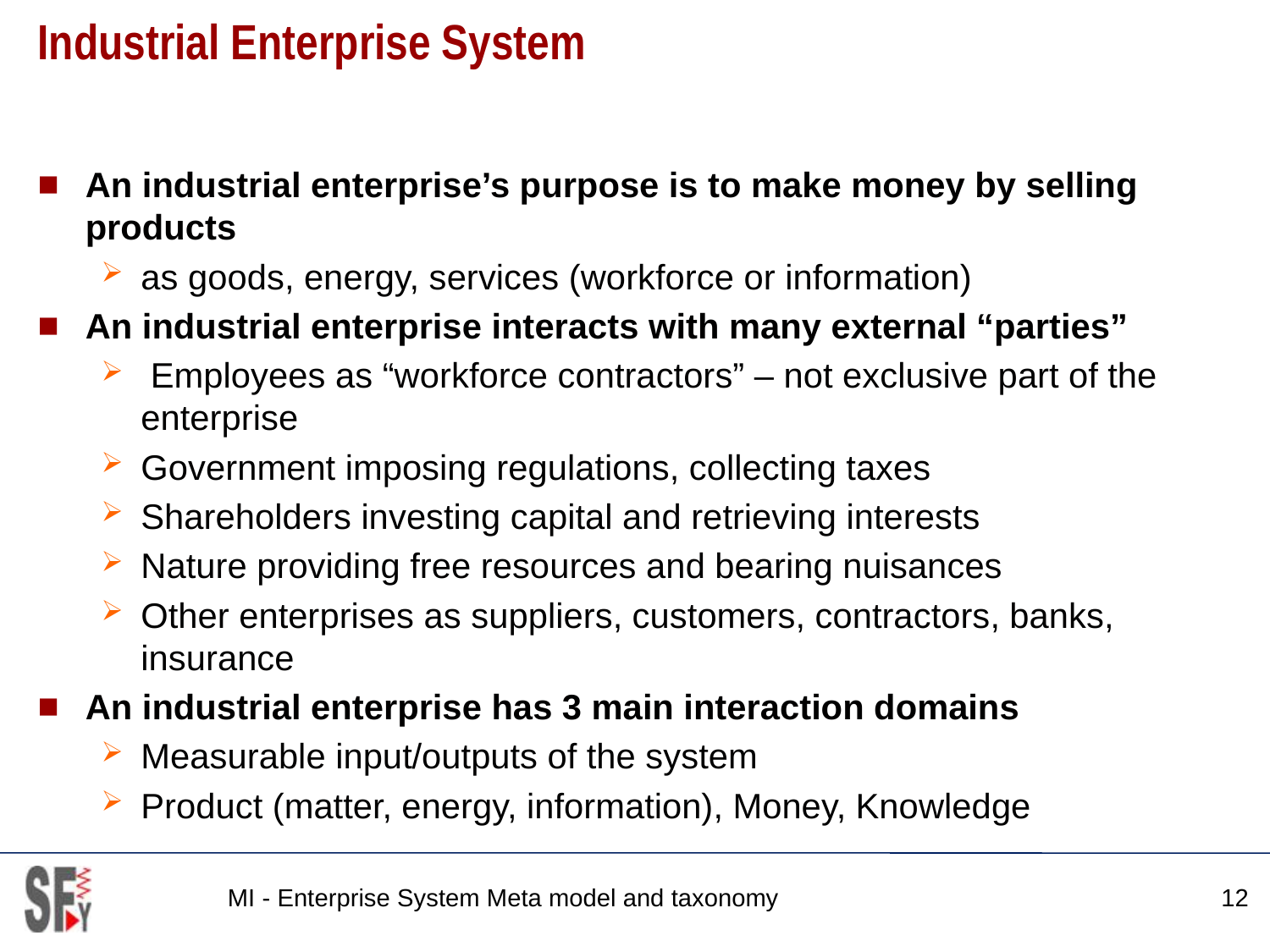

# Industrial Enterprise System
An industrial enterprise’s purpose is to make money by selling products
as goods, energy, services (workforce or information)
An industrial enterprise interacts with many external “parties”
 Employees as “workforce contractors” – not exclusive part of the enterprise
Government imposing regulations, collecting taxes
Shareholders investing capital and retrieving interests
Nature providing free resources and bearing nuisances
Other enterprises as suppliers, customers, contractors, banks, insurance
An industrial enterprise has 3 main interaction domains
Measurable input/outputs of the system
Product (matter, energy, information), Money, Knowledge

MI - Enterprise System Meta model and taxonomy
12